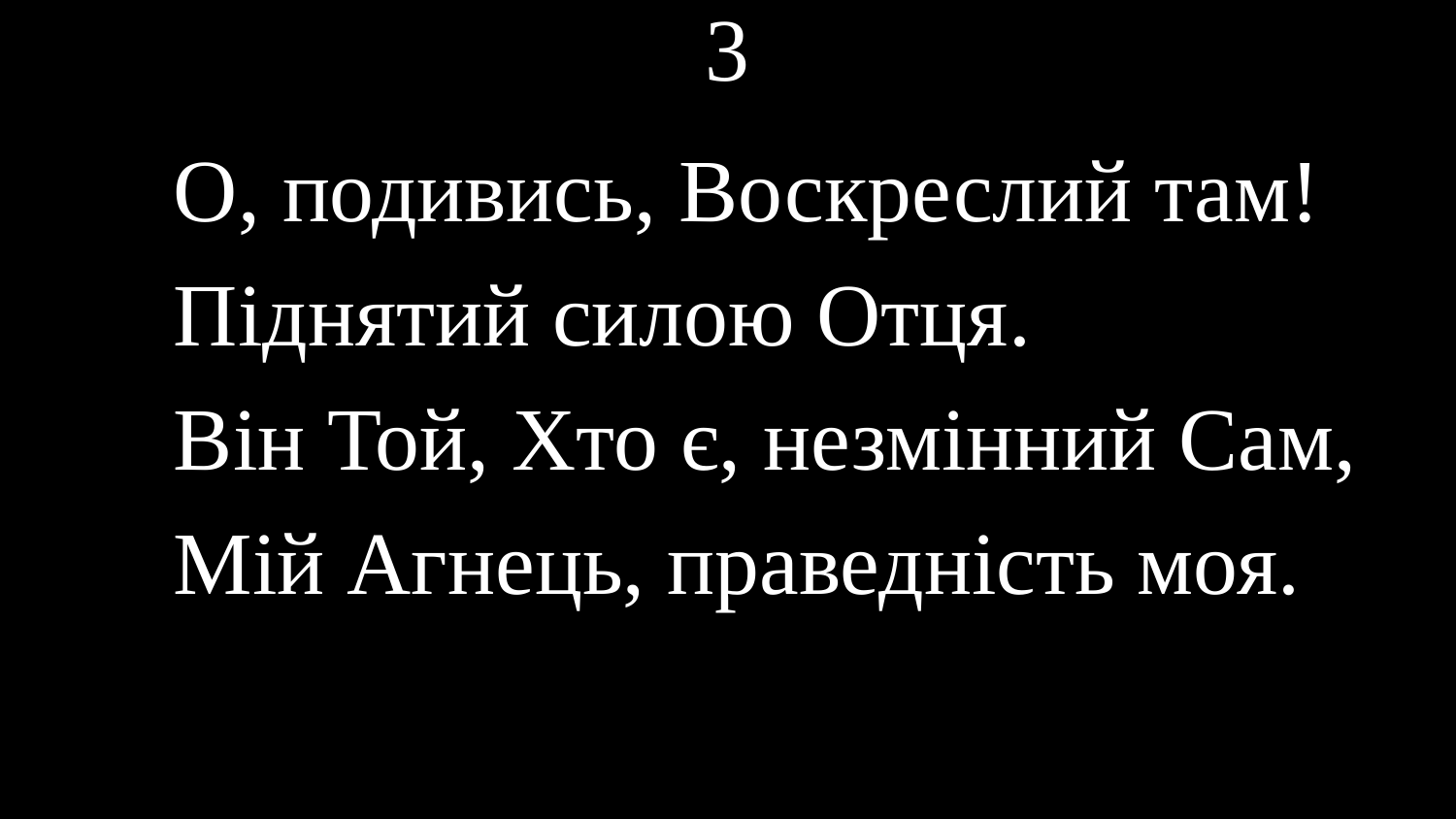

# 3
О, подивись, Воскреслий там!
Піднятий силою Отця.
Він Той, Хто є, незмінний Сам,
Мій Агнець, праведність моя.